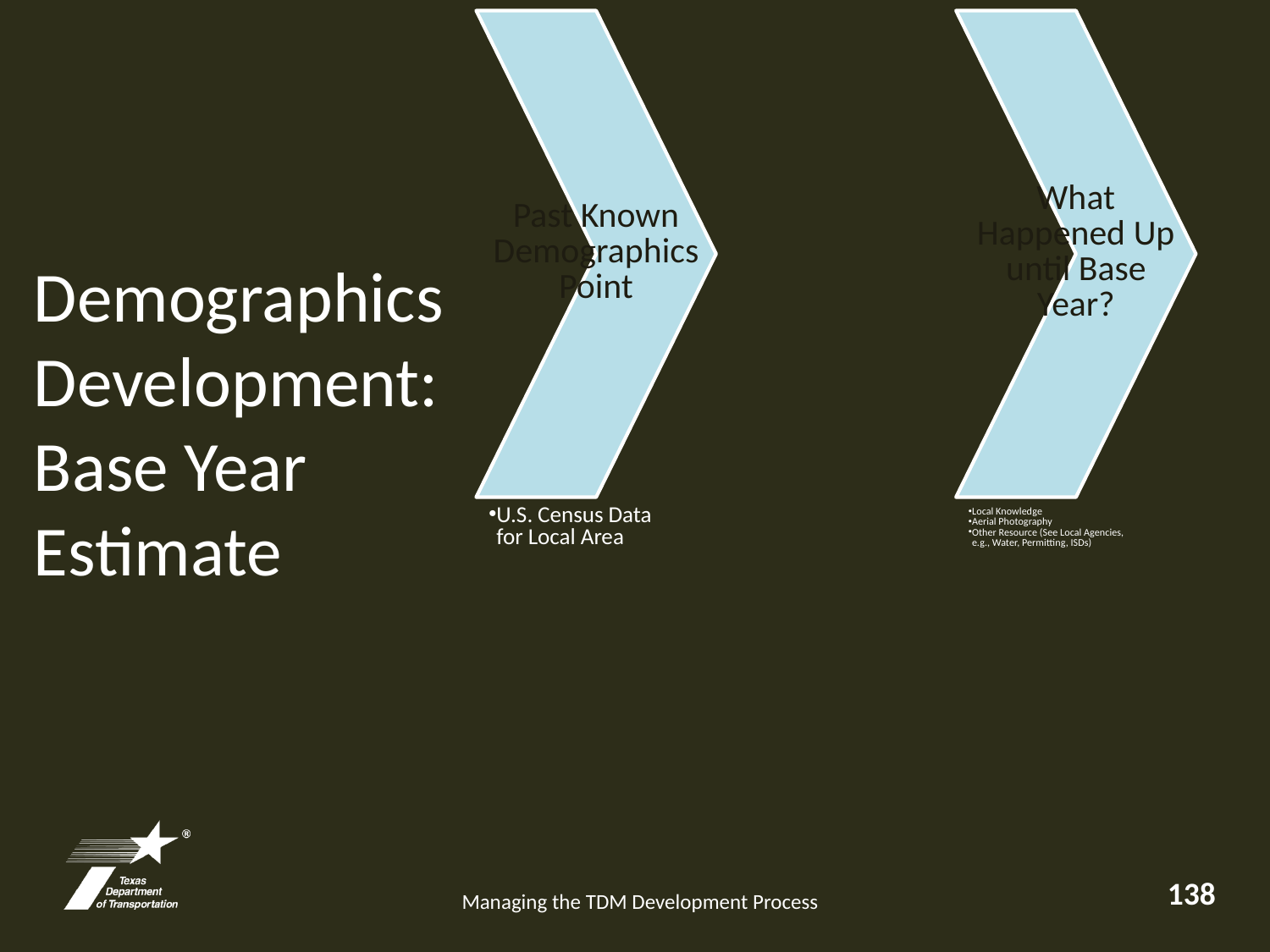

Past Known Demographics Point
What Happened Up until Base Year?
U.S. Census Data for Local Area
Local Knowledge
Aerial Photography
Other Resource (See Local Agencies, e.g., Water, Permitting, ISDs)
# Demographics Development: Base Year Estimate